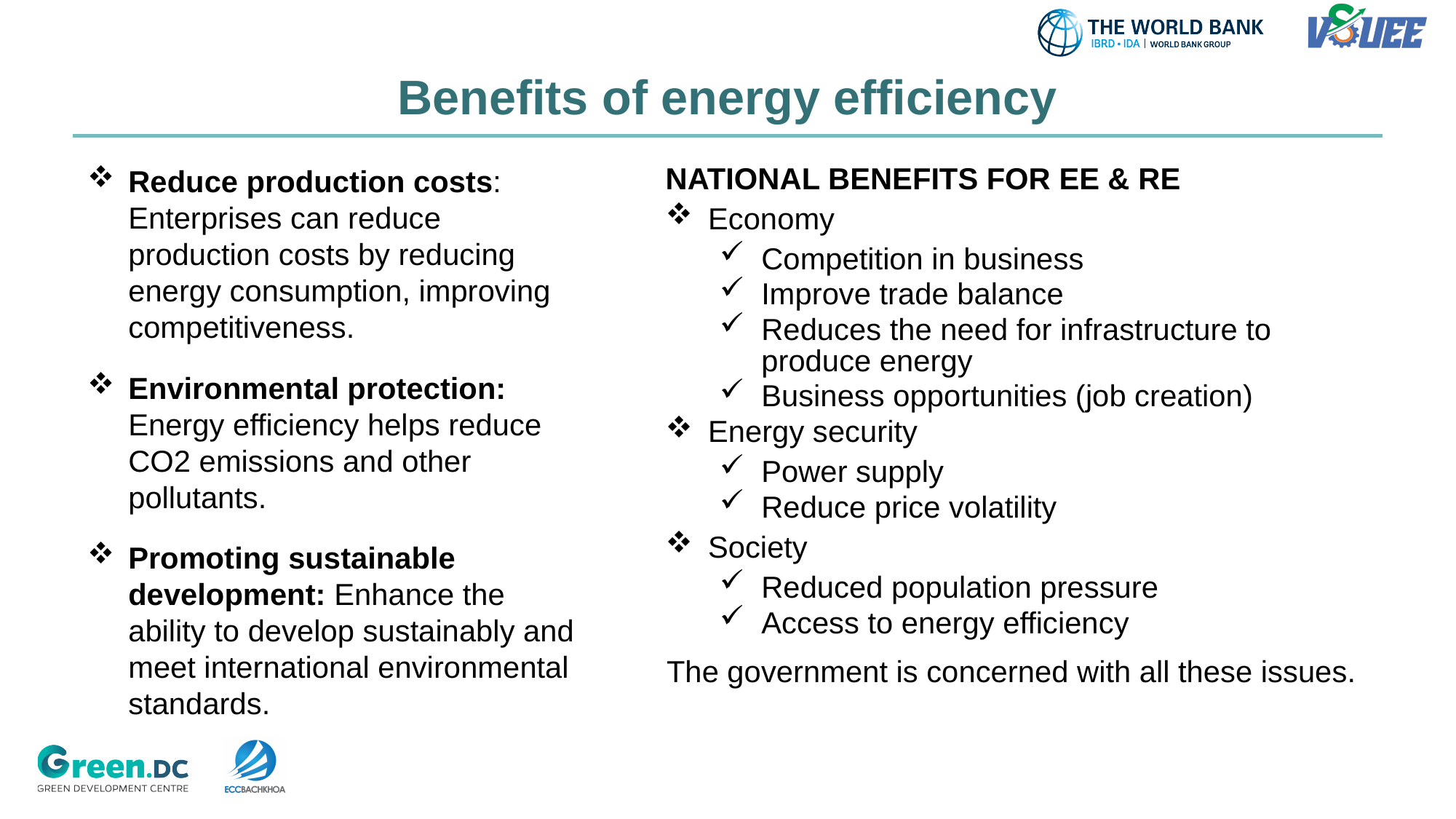

# Benefits of energy efficiency
Reduce production costs: Enterprises can reduce production costs by reducing energy consumption, improving competitiveness.
Environmental protection: Energy efficiency helps reduce CO2 emissions and other pollutants.
Promoting sustainable development: Enhance the ability to develop sustainably and meet international environmental standards.
NATIONAL BENEFITS FOR EE & RE
Economy
Competition in business
Improve trade balance
Reduces the need for infrastructure to produce energy
Business opportunities (job creation)
Energy security
Power supply
Reduce price volatility
Society
Reduced population pressure
Access to energy efficiency
The government is concerned with all these issues.